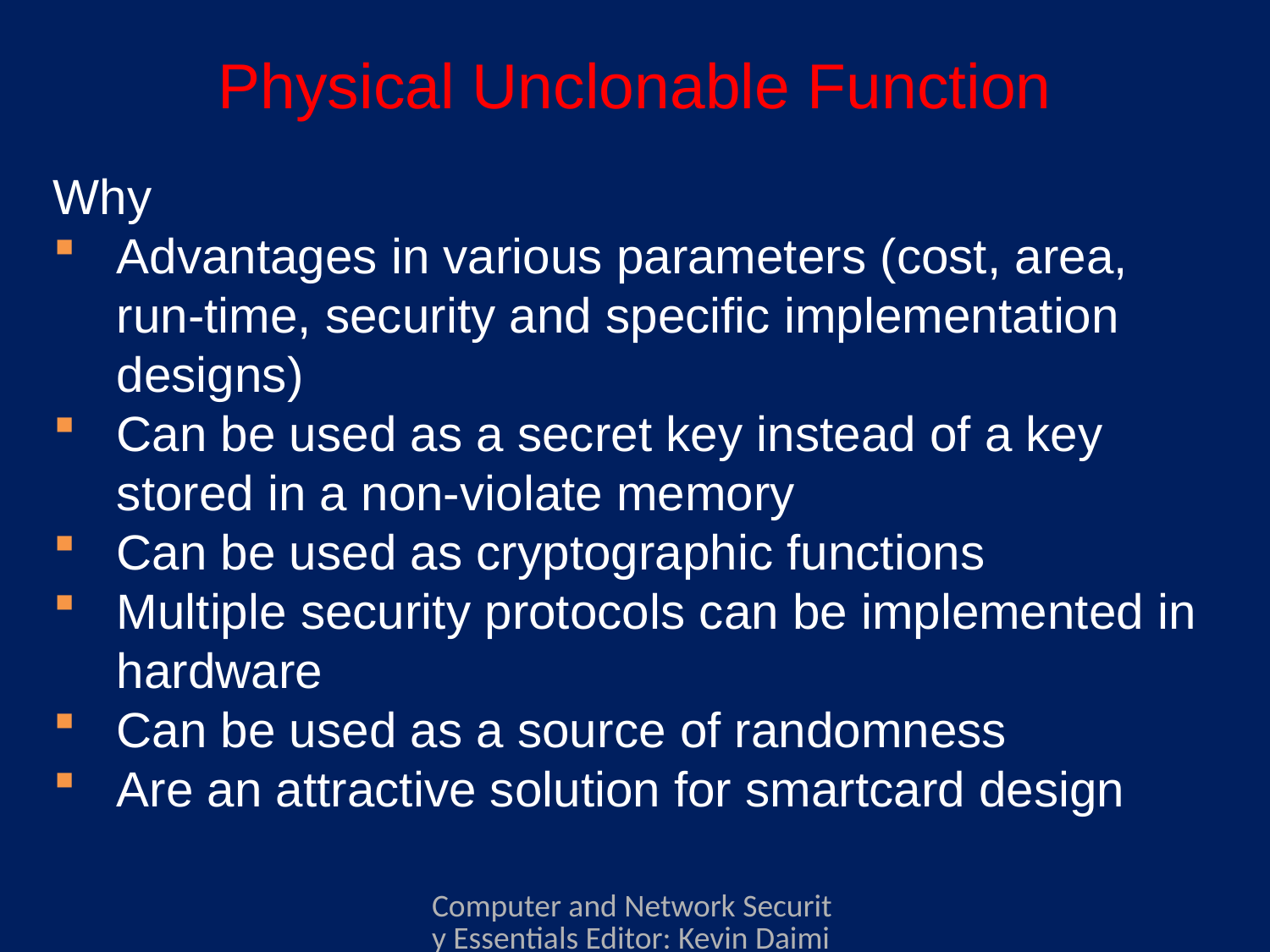

# Physical Unclonable Function
Why
Advantages in various parameters (cost, area,  run-time, security and specific implementation designs)
Can be used as a secret key instead of a key stored in a non-violate memory
Can be used as cryptographic functions
Multiple security protocols can be implemented in hardware
Can be used as a source of randomness
Are an attractive solution for smartcard design

Computer and Network Security Essentials Editor: Kevin Daimi Associate Editors: Guillermo Francia, Levent Ertaul, Luis H. Encinas, Eman El-Sheikh Published by Springer